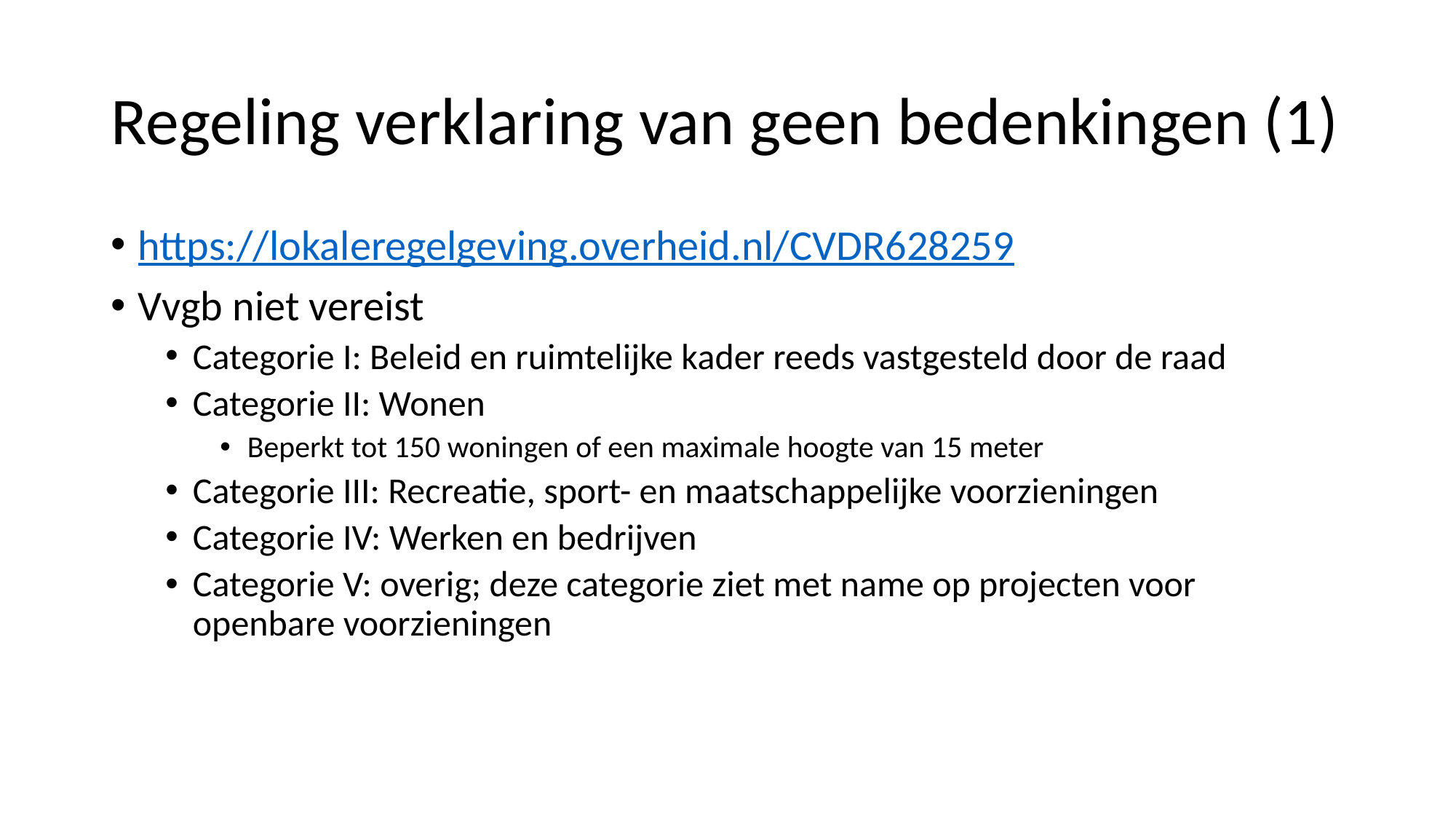

# Regeling verklaring van geen bedenkingen (1)
https://lokaleregelgeving.overheid.nl/CVDR628259
Vvgb niet vereist
Categorie I: Beleid en ruimtelijke kader reeds vastgesteld door de raad
Categorie II: Wonen
Beperkt tot 150 woningen of een maximale hoogte van 15 meter
Categorie III: Recreatie, sport- en maatschappelijke voorzieningen
Categorie IV: Werken en bedrijven
Categorie V: overig; deze categorie ziet met name op projecten voor openbare voorzieningen